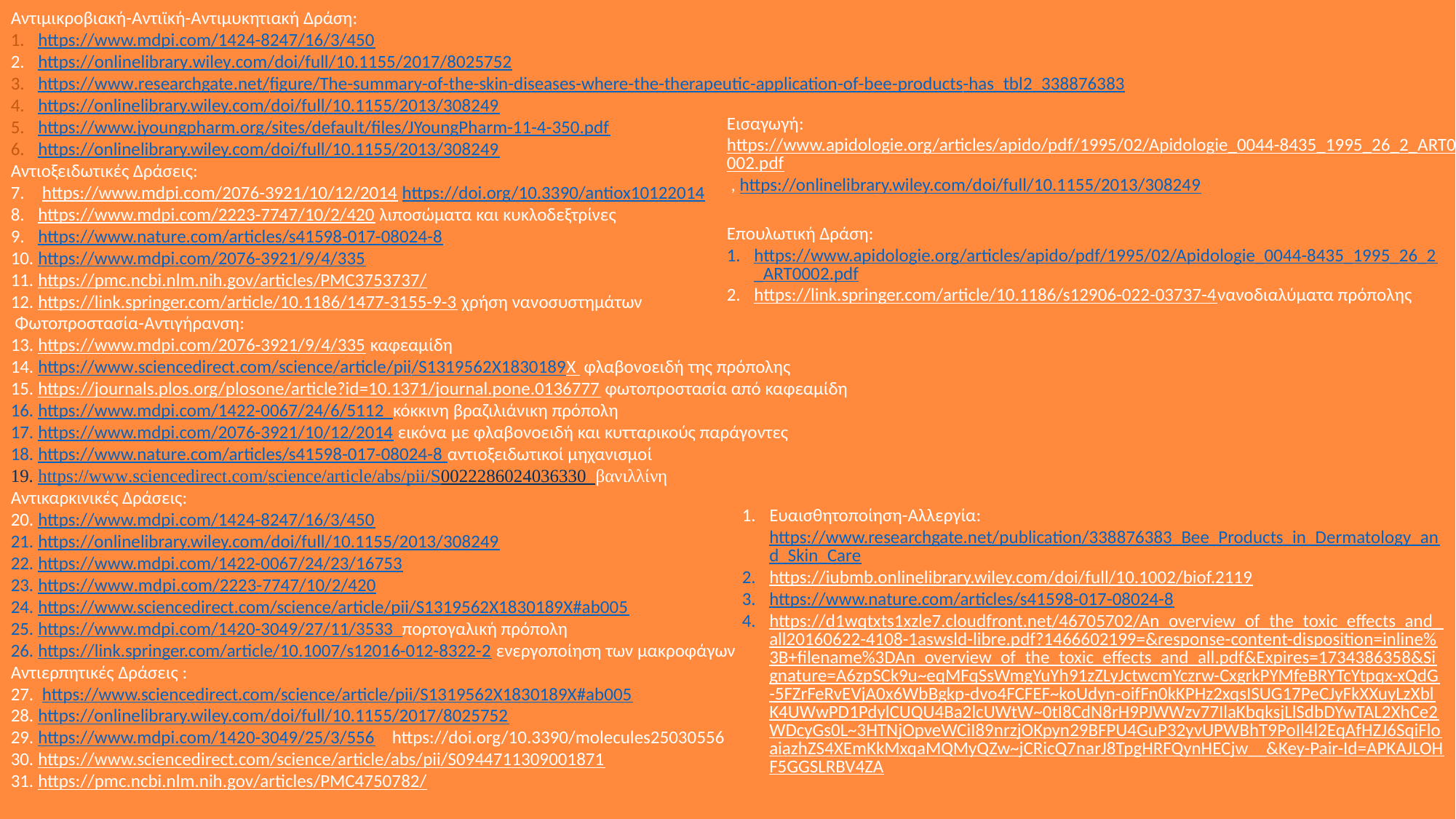

Αντιμικροβιακή-Αντιϊκή-Αντιμυκητιακή Δράση:
https://www.mdpi.com/1424-8247/16/3/450
https://onlinelibrary.wiley.com/doi/full/10.1155/2017/8025752
https://www.researchgate.net/figure/The-summary-of-the-skin-diseases-where-the-therapeutic-application-of-bee-products-has_tbl2_338876383
https://onlinelibrary.wiley.com/doi/full/10.1155/2013/308249
https://www.jyoungpharm.org/sites/default/files/JYoungPharm-11-4-350.pdf
https://onlinelibrary.wiley.com/doi/full/10.1155/2013/308249
Αντιοξειδωτικές Δράσεις:
 https://www.mdpi.com/2076-3921/10/12/2014 https://doi.org/10.3390/antiox10122014
https://www.mdpi.com/2223-7747/10/2/420 λιποσώματα και κυκλοδεξτρίνες
https://www.nature.com/articles/s41598-017-08024-8
https://www.mdpi.com/2076-3921/9/4/335
https://pmc.ncbi.nlm.nih.gov/articles/PMC3753737/
https://link.springer.com/article/10.1186/1477-3155-9-3 χρήση νανοσυστημάτων
 Φωτοπροστασία-Αντιγήρανση:
https://www.mdpi.com/2076-3921/9/4/335 καφεαμίδη
https://www.sciencedirect.com/science/article/pii/S1319562X1830189X  φλαβονοειδή της πρόπολης
https://journals.plos.org/plosone/article?id=10.1371/journal.pone.0136777 φωτοπροστασία από καφεαμίδη
https://www.mdpi.com/1422-0067/24/6/5112  κόκκινη βραζιλιάνικη πρόπολη
https://www.mdpi.com/2076-3921/10/12/2014 εικόνα με φλαβονοειδή και κυτταρικούς παράγοντες
https://www.nature.com/articles/s41598-017-08024-8 αντιοξειδωτικοί μηχανισμοί
https://www.sciencedirect.com/science/article/abs/pii/S0022286024036330  βανιλλίνη
Αντικαρκινικές Δράσεις:
https://www.mdpi.com/1424-8247/16/3/450
https://onlinelibrary.wiley.com/doi/full/10.1155/2013/308249
https://www.mdpi.com/1422-0067/24/23/16753
https://www.mdpi.com/2223-7747/10/2/420
https://www.sciencedirect.com/science/article/pii/S1319562X1830189X#ab005
https://www.mdpi.com/1420-3049/27/11/3533  πορτογαλική πρόπολη
https://link.springer.com/article/10.1007/s12016-012-8322-2 ενεργοποίηση των μακροφάγων
Αντιερπητικές Δράσεις :
 https://www.sciencedirect.com/science/article/pii/S1319562X1830189X#ab005
https://onlinelibrary.wiley.com/doi/full/10.1155/2017/8025752
https://www.mdpi.com/1420-3049/25/3/556    https://doi.org/10.3390/molecules25030556
https://www.sciencedirect.com/science/article/abs/pii/S0944711309001871
https://pmc.ncbi.nlm.nih.gov/articles/PMC4750782/
Εισαγωγή: https://www.apidologie.org/articles/apido/pdf/1995/02/Apidologie_0044-8435_1995_26_2_ART0002.pdf , https://onlinelibrary.wiley.com/doi/full/10.1155/2013/308249

Επουλωτική Δράση:
https://www.apidologie.org/articles/apido/pdf/1995/02/Apidologie_0044-8435_1995_26_2_ART0002.pdf
https://link.springer.com/article/10.1186/s12906-022-03737-4νανοδιαλύματα πρόπολης

Ευαισθητοποίηση-Αλλεργία: https://www.researchgate.net/publication/338876383_Bee_Products_in_Dermatology_and_Skin_Care
https://iubmb.onlinelibrary.wiley.com/doi/full/10.1002/biof.2119
https://www.nature.com/articles/s41598-017-08024-8
https://d1wqtxts1xzle7.cloudfront.net/46705702/An_overview_of_the_toxic_effects_and_all20160622-4108-1aswsld-libre.pdf?1466602199=&response-content-disposition=inline%3B+filename%3DAn_overview_of_the_toxic_effects_and_all.pdf&Expires=1734386358&Signature=A6zpSCk9u~eqMFqSsWmgYuYh91zZLyJctwcmYczrw-CxgrkPYMfeBRYTcYtpqx-xQdG-5FZrFeRvEVjA0x6WbBgkp-dvo4FCFEF~koUdyn-oifFn0kKPHz2xqsISUG17PeCJyFkXXuyLzXblK4UWwPD1PdylCUQU4Ba2lcUWtW~0tI8CdN8rH9PJWWzv77IlaKbqksjLlSdbDYwTAL2XhCe2WDcyGs0L~3HTNjOpveWCiI89nrzjOKpyn29BFPU4GuP32yvUPWBhT9PoIl4l2EqAfHZJ6SqiFloaiazhZS4XEmKkMxqaMQMyQZw~jCRicQ7narJ8TpgHRFQynHECjw__&Key-Pair-Id=APKAJLOHF5GGSLRBV4ZA